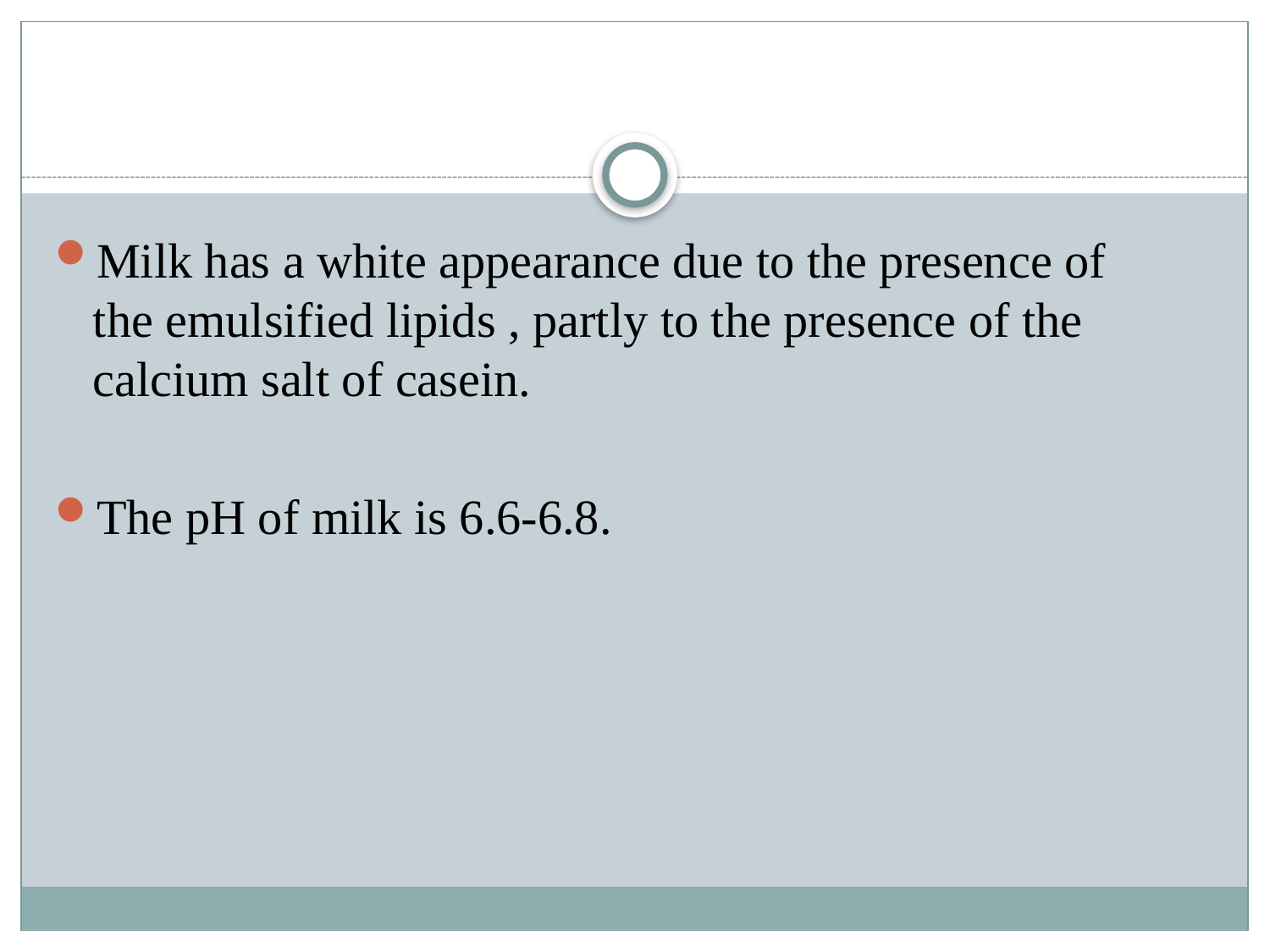

Milk has a white appearance due to the presence of the emulsified lipids , partly to the presence of the calcium salt of casein.

The pH of milk is 6.6-6.8.